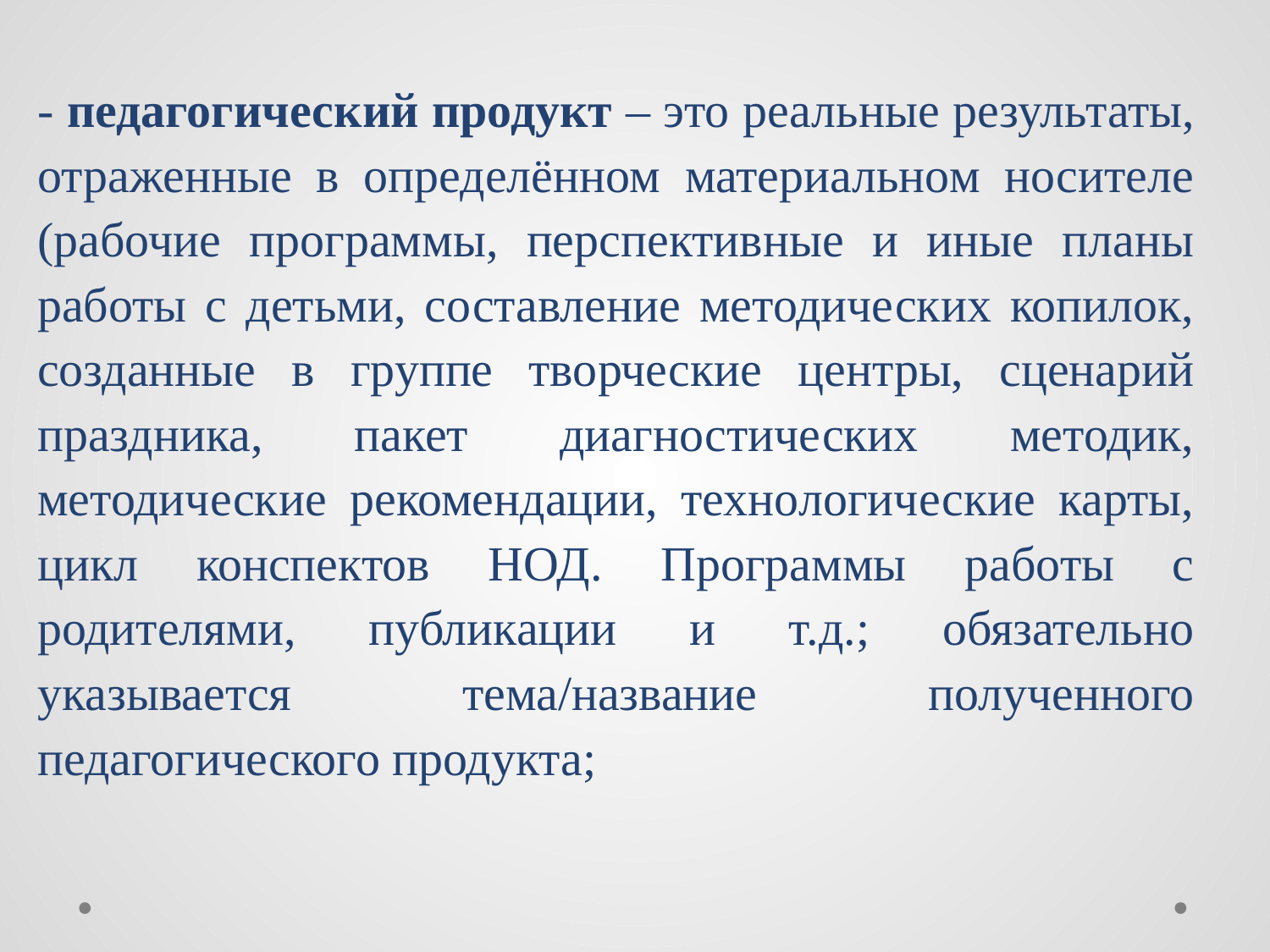

- педагогический продукт – это реальные результаты, отраженные в определённом материальном носителе (рабочие программы, перспективные и иные планы работы с детьми, составление методических копилок, созданные в группе творческие центры, сценарий праздника, пакет диагностических методик, методические рекомендации, технологические карты, цикл конспектов НОД. Программы работы с родителями, публикации и т.д.; обязательно указывается тема/название полученного педагогического продукта;